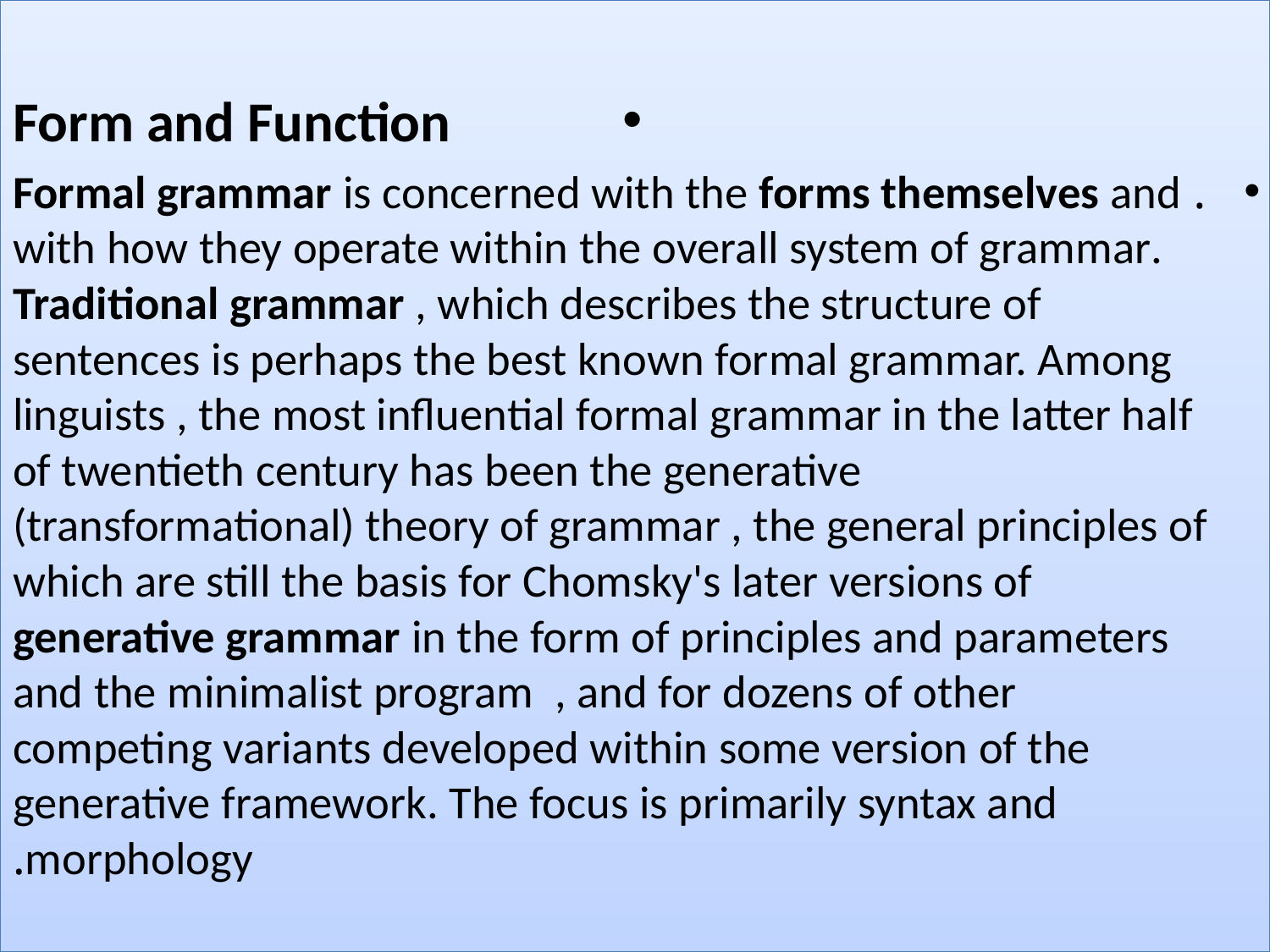

Form and Function
. Formal grammar is concerned with the forms themselves and with how they operate within the overall system of grammar. Traditional grammar , which describes the structure of sentences is perhaps the best known formal grammar. Among linguists , the most influential formal grammar in the latter half of twentieth century has been the generative (transformational) theory of grammar , the general principles of which are still the basis for Chomsky's later versions of generative grammar in the form of principles and parameters and the minimalist program  , and for dozens of other competing variants developed within some version of the generative framework. The focus is primarily syntax and morphology.